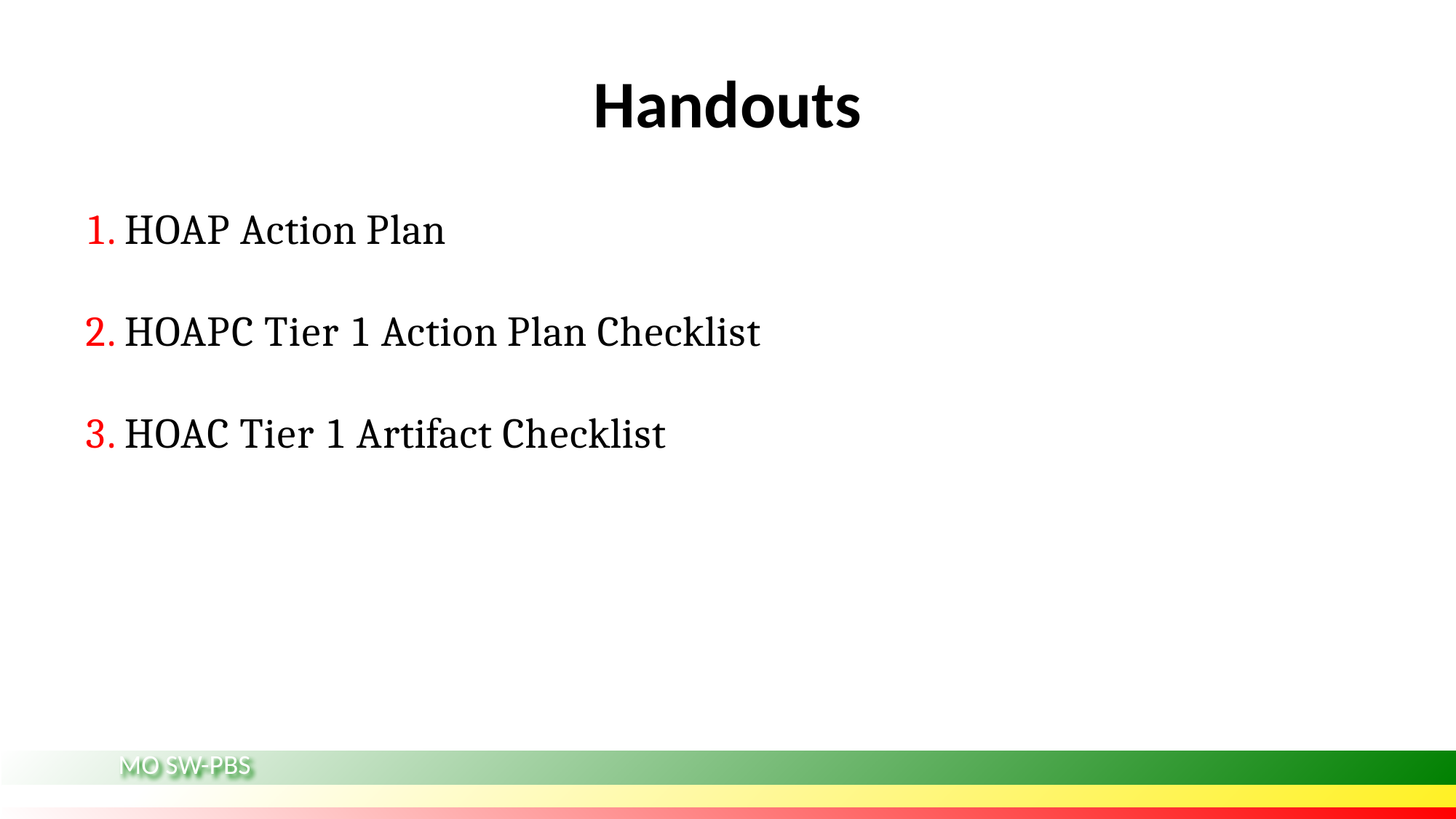

# Handouts
HOAP Action Plan

HOAPC Tier 1 Action Plan Checklist

HOAC Tier 1 Artifact Checklist